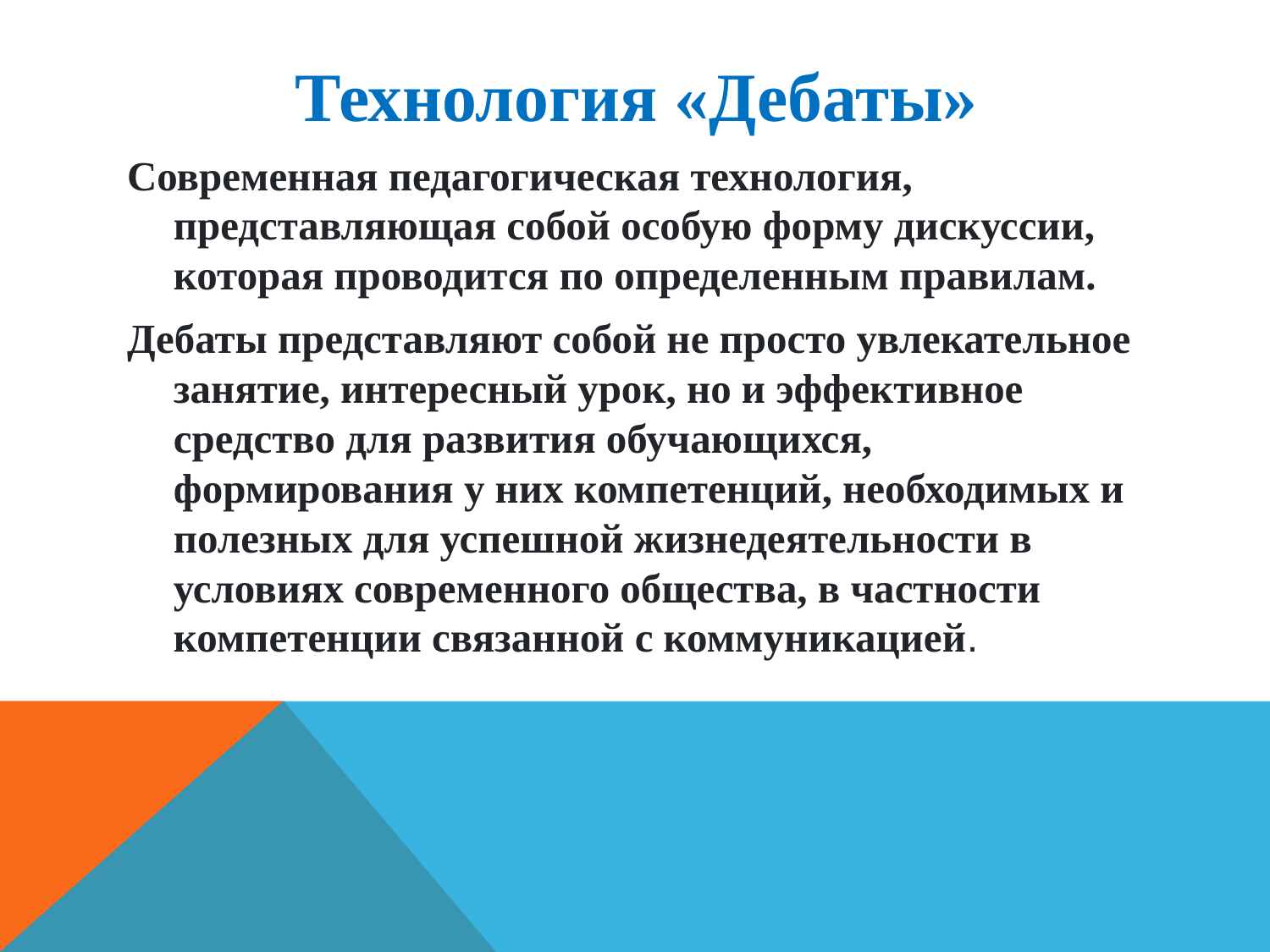

Технология «Дебаты»
Современная педагогическая технология, представляющая собой особую форму дискуссии, которая проводится по определенным правилам.
Дебаты представляют собой не просто увлекательное занятие, интересный урок, но и эффективное средство для развития обучающихся, формирования у них компетенций, необходимых и полезных для успешной жизнедеятельности в условиях современного общества, в частности компетенции связанной с коммуникацией.
#